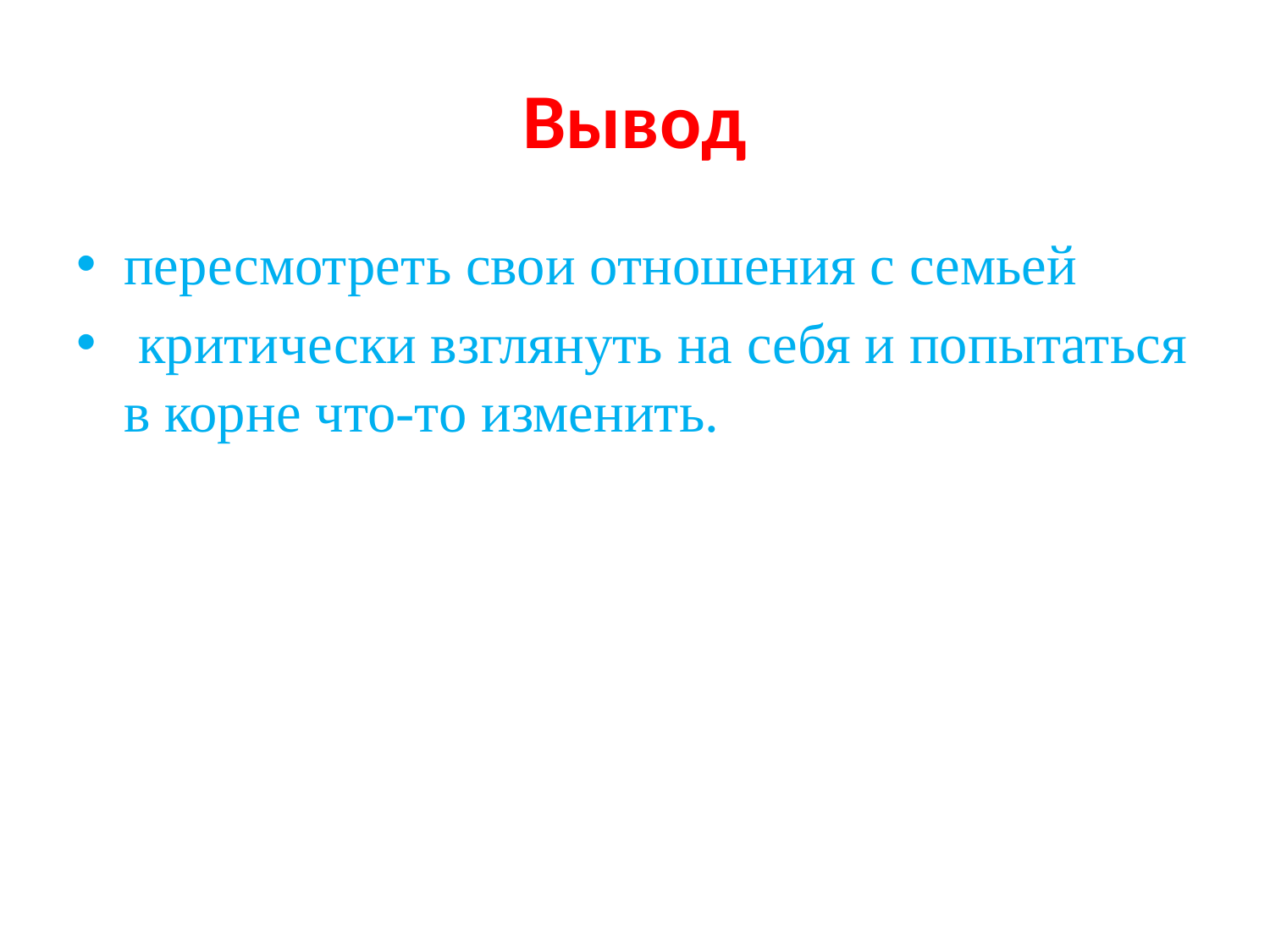

# Вывод
пересмотреть свои отношения с семьей
 критически взглянуть на себя и попытаться в корне что-то изменить.